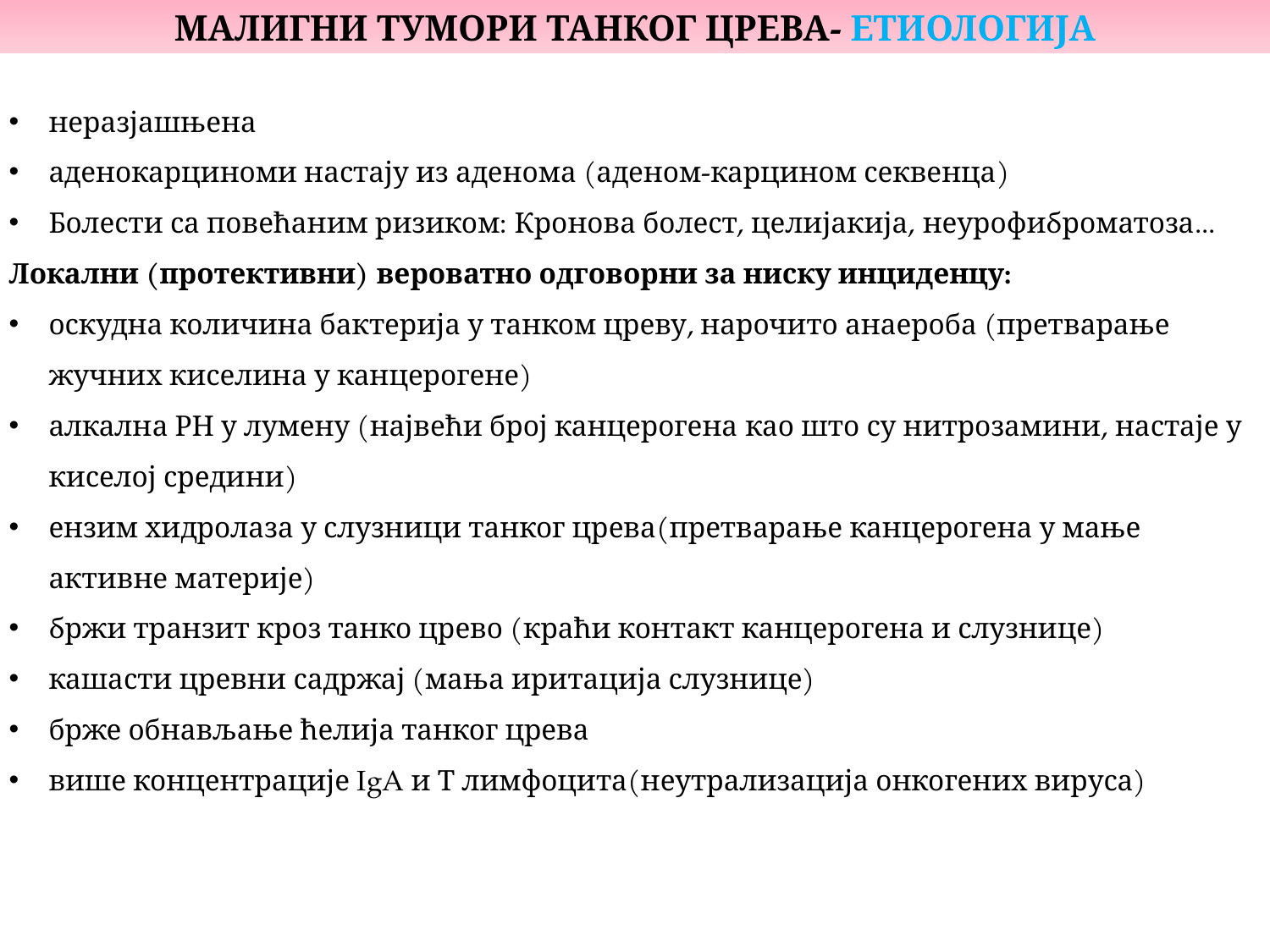

МАЛИГНИ ТУМОРИ ТАНКОГ ЦРЕВА- ЕТИОЛОГИЈА
неразјашњена
аденокарциноми настају из аденома (аденом-карцином секвенца)
Болести са повећаним ризиком: Кронова болест, целијакија, неурофиброматоза...
Локални (протективни) вероватно одговорни за ниску инциденцу:
оскудна количина бактерија у танком цреву, нарочито анаероба (претварање жучних киселина у канцерогене)
алкална РН у лумену (највећи број канцерогена као што су нитрозамини, настаје у киселој средини)
ензим хидролаза у слузници танког црева(претварање канцерогена у мање активне материје)
бржи транзит кроз танко црево (краћи контакт канцерогена и слузнице)
кашасти цревни садржај (мања иритација слузнице)
брже обнављање ћелија танког црева
више концентрације IgA и Т лимфоцита(неутрализација онкогених вируса)